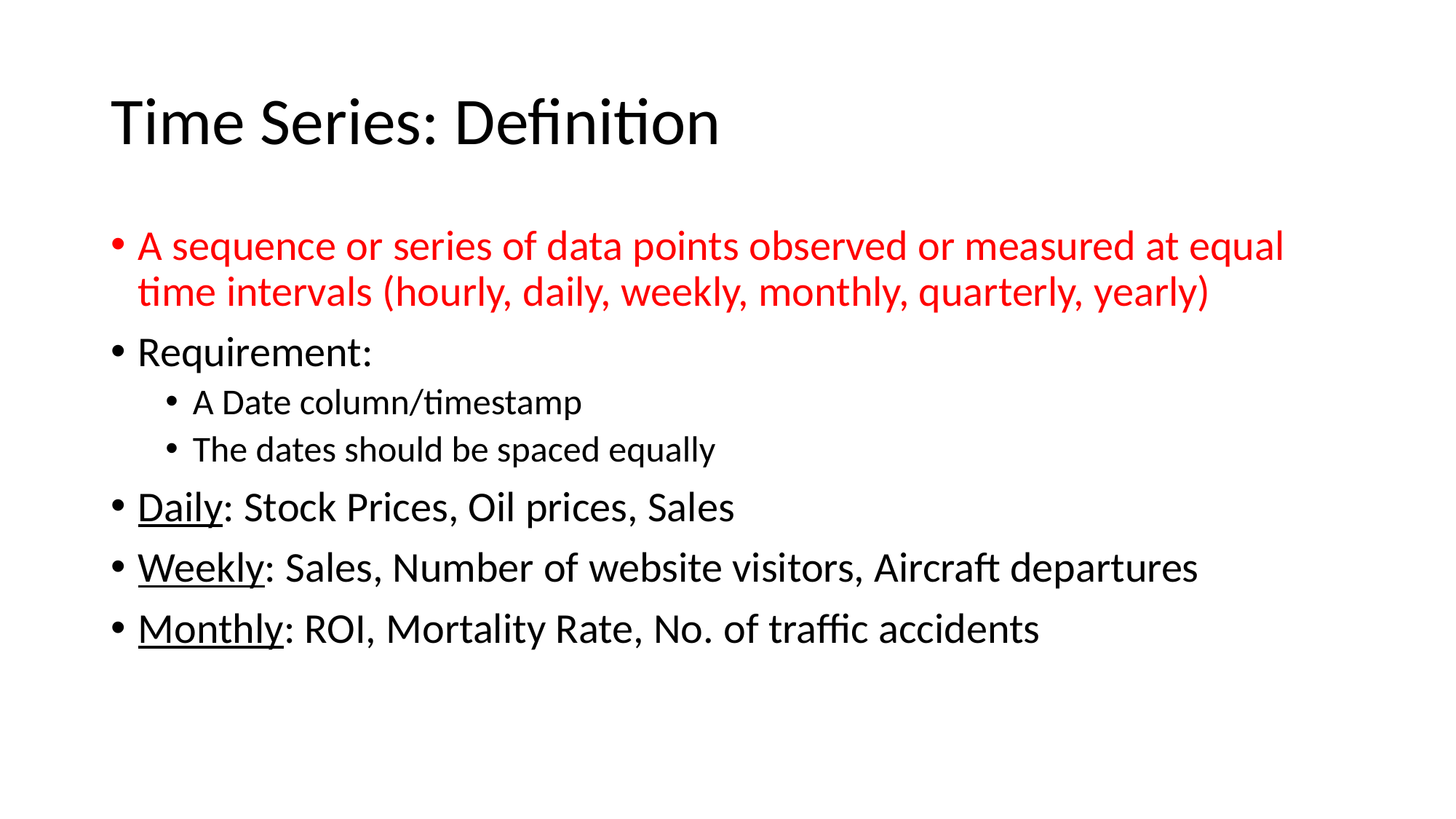

# Time Series: Definition
A sequence or series of data points observed or measured at equal time intervals (hourly, daily, weekly, monthly, quarterly, yearly)
Requirement:
A Date column/timestamp
The dates should be spaced equally
Daily: Stock Prices, Oil prices, Sales
Weekly: Sales, Number of website visitors, Aircraft departures
Monthly: ROI, Mortality Rate, No. of traffic accidents